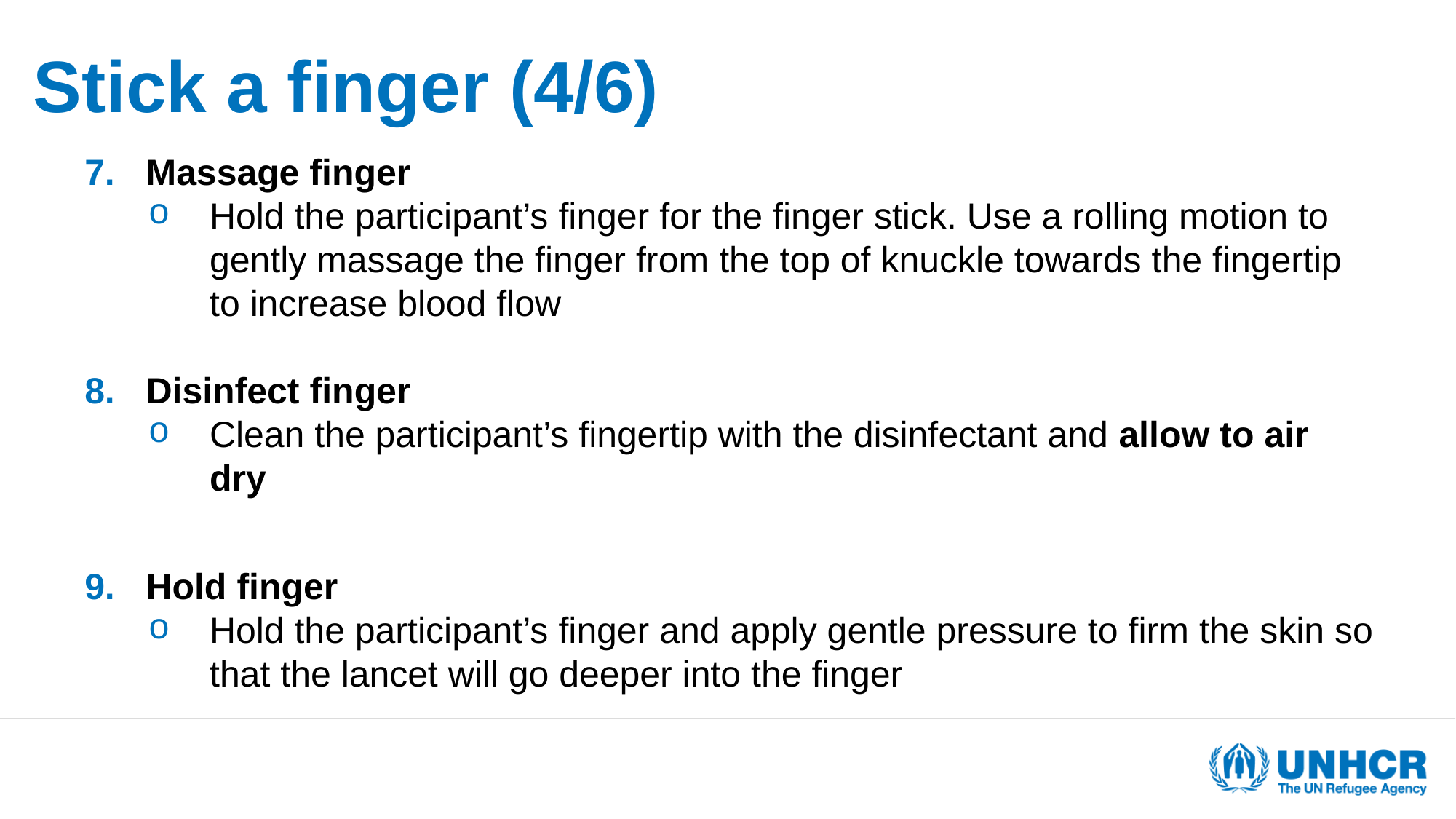

# Stick a finger (4/6)
Massage finger
Hold the participant’s finger for the finger stick. Use a rolling motion to gently massage the finger from the top of knuckle towards the fingertip to increase blood flow

Disinfect finger
Clean the participant’s fingertip with the disinfectant and allow to air dry

Hold finger
Hold the participant’s finger and apply gentle pressure to firm the skin so that the lancet will go deeper into the finger